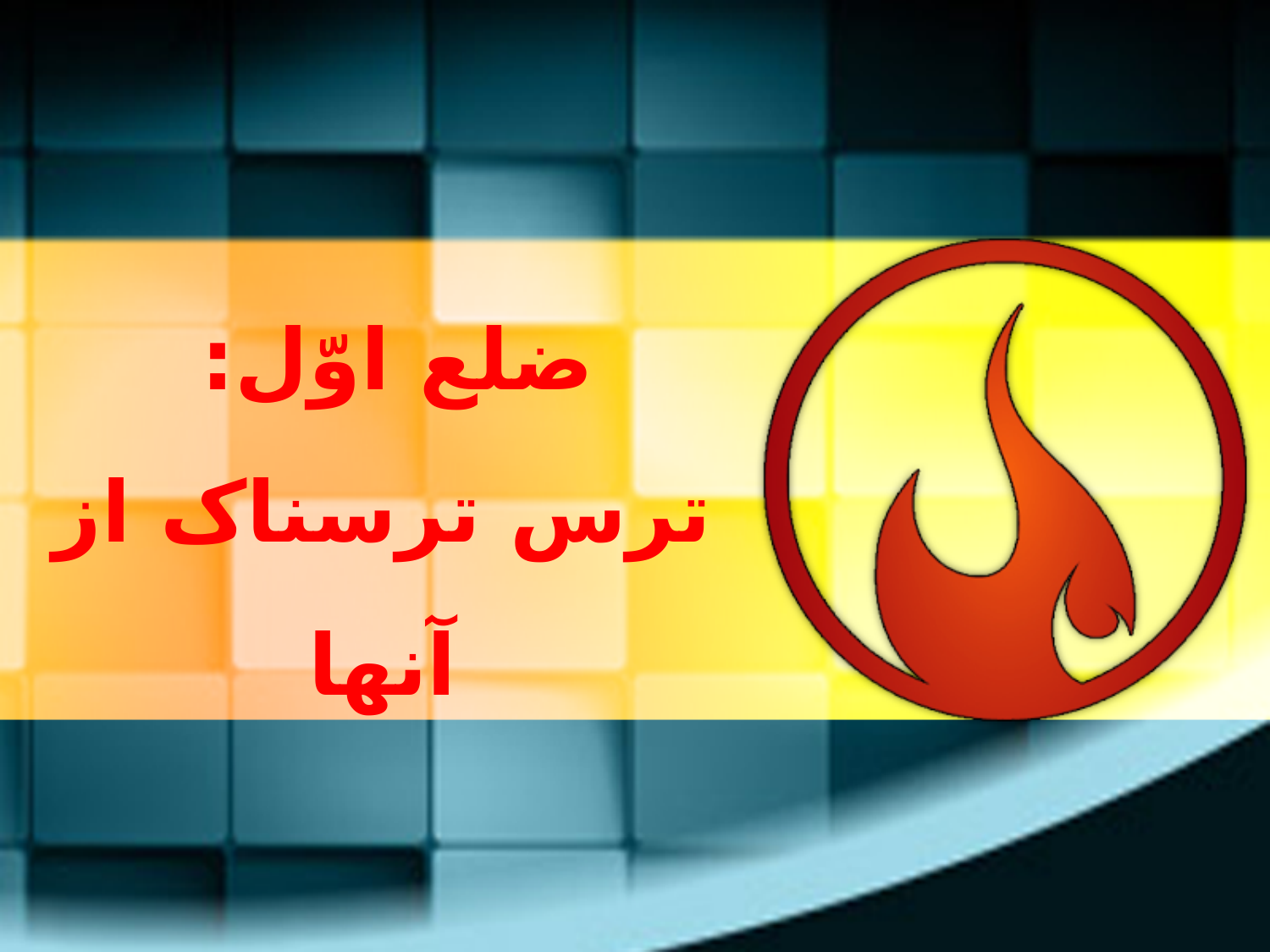

# ضلع اوّل: ترس ترسناک از آنها